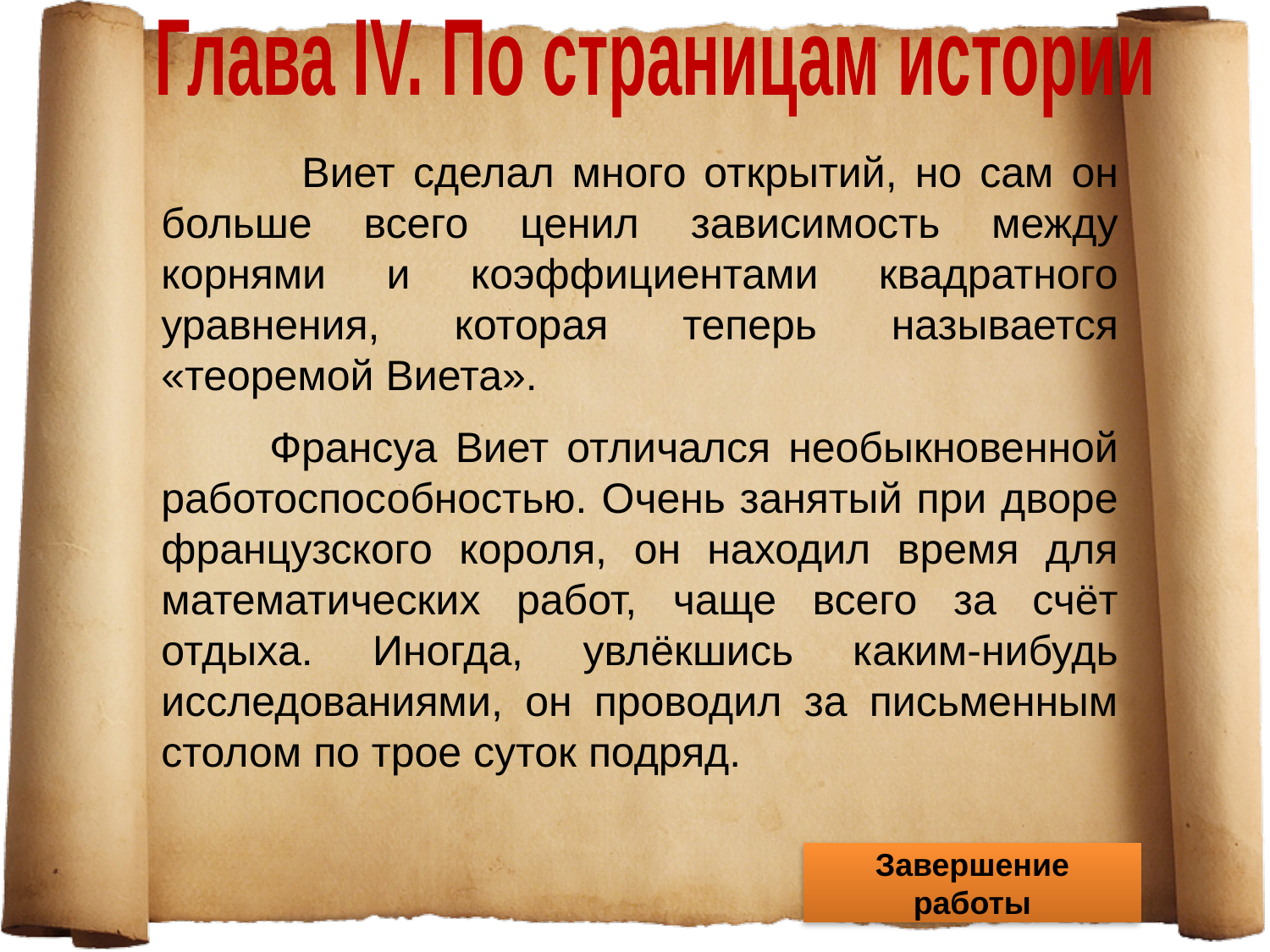

Глава IV. По страницам истории
          Виет сделал много открытий, но сам он больше всего ценил зависимость между корнями и коэффициентами квадратного уравнения, которая теперь называется «теоремой Виета».
      Франсуа Виет отличался необыкновенной работоспособностью. Очень занятый при дворе французского короля, он находил время для математических работ, чаще всего за счёт отдыха. Иногда, увлёкшись каким-нибудь исследованиями, он проводил за письменным столом по трое суток подряд.

Завершение работы